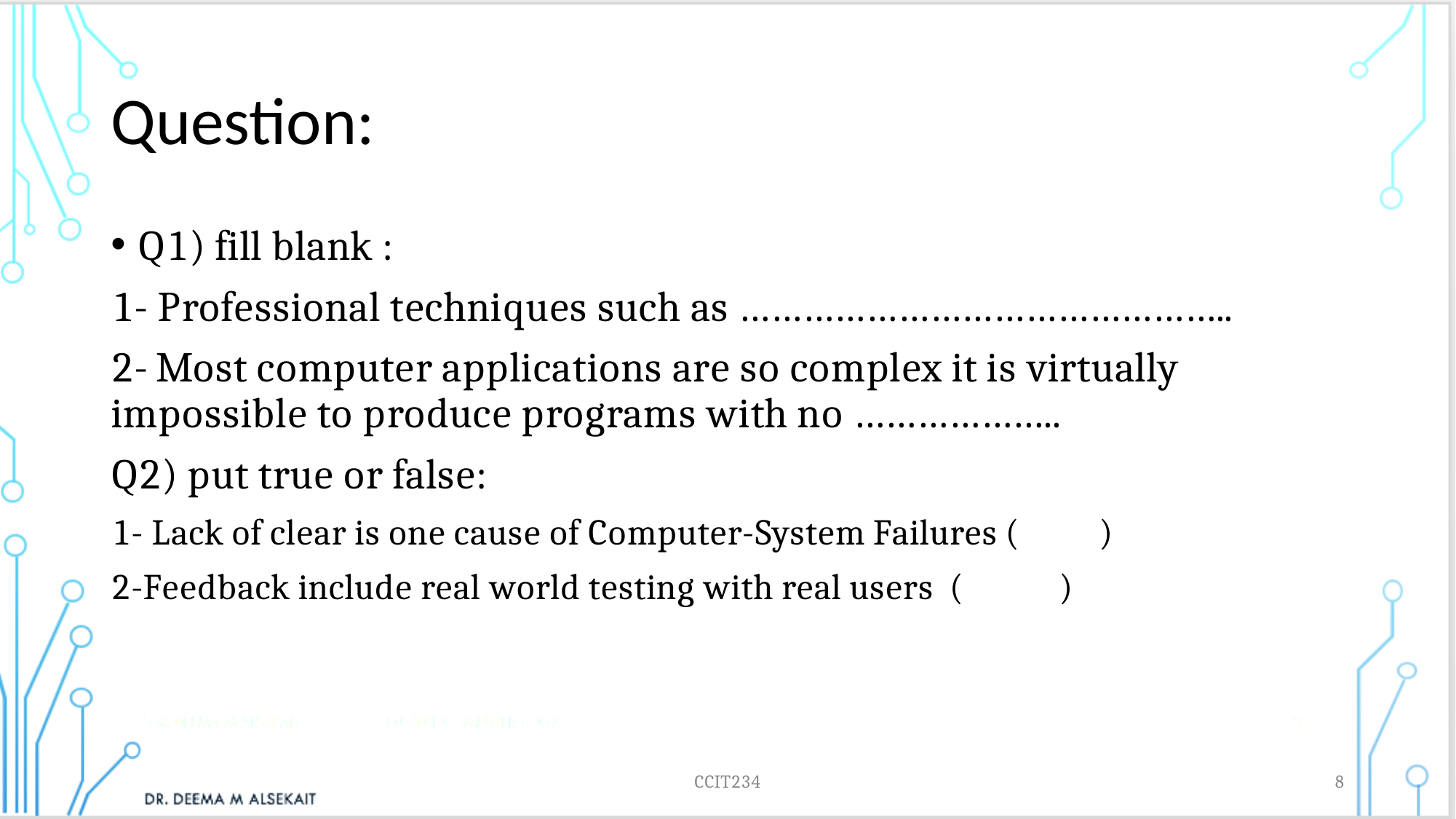

# Question:
Q1) fill blank :
1- Professional techniques such as ………………………………………..
2- Most computer applications are so complex it is virtually impossible to produce programs with no ………………..
Q2) put true or false:
1- Lack of clear is one cause of Computer-System Failures (          )
2-Feedback include real world testing with real users  (            )

CCIT234
8